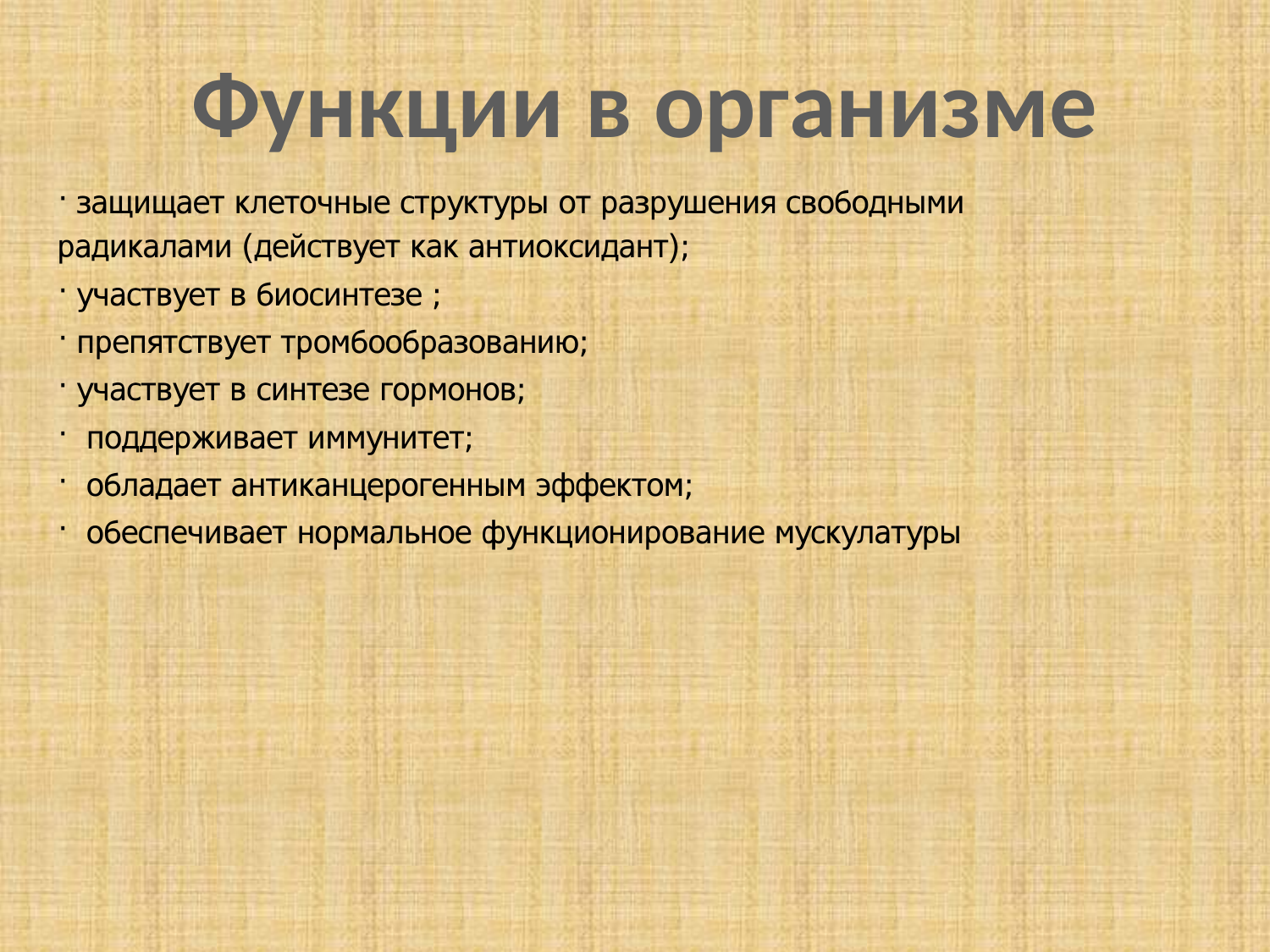

Функции в организме
· защищает клеточные структуры от разрушения свободными радикалами (действует как антиоксидант);
· участвует в биосинтезе ;
· препятствует тромбообразованию;
· участвует в синтезе гормонов;
·  поддерживает иммунитет;
·  обладает антиканцерогенным эффектом;
·  обеспечивает нормальное функционирование мускулатуры